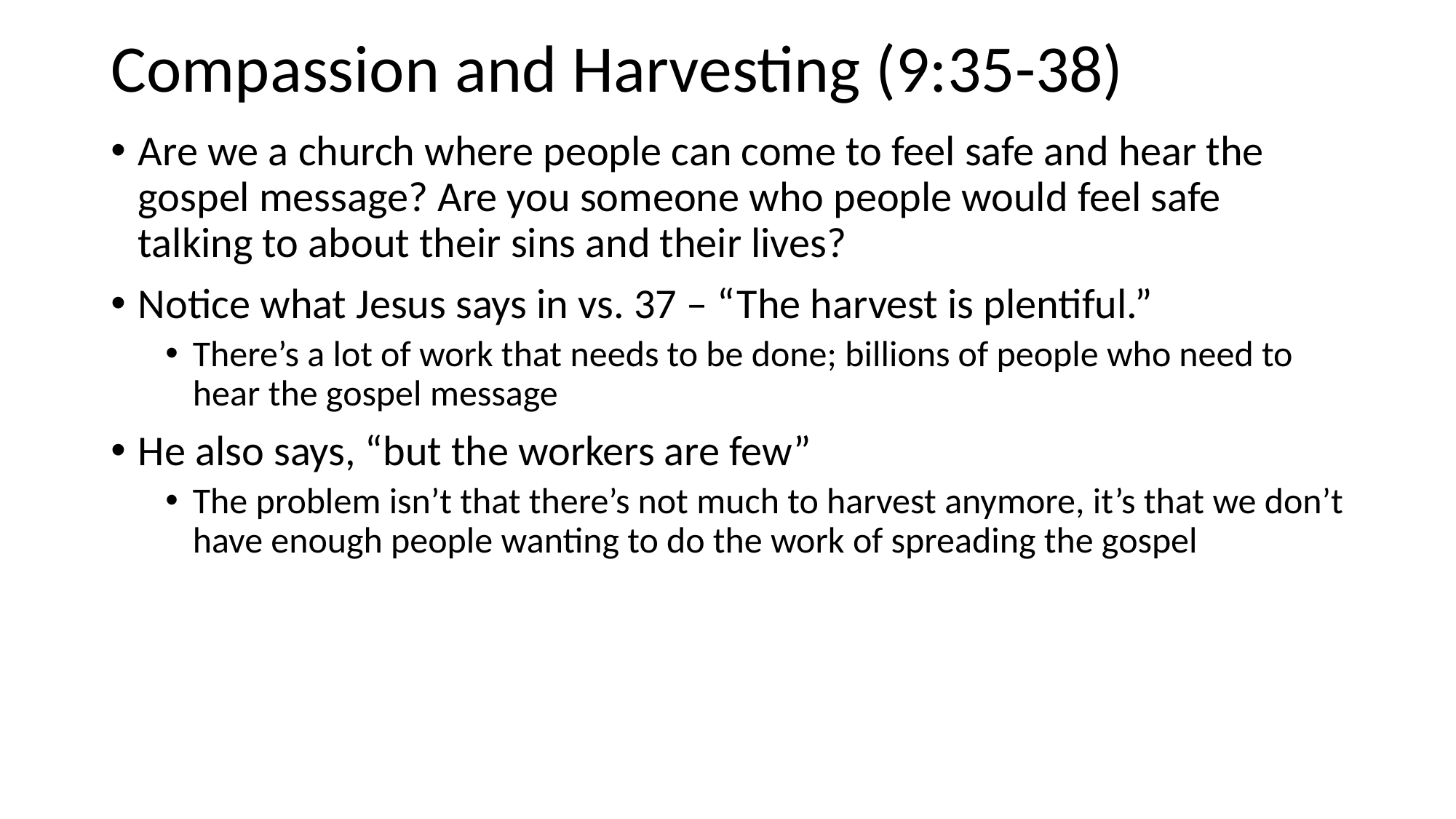

# Compassion and Harvesting (9:35-38)
Are we a church where people can come to feel safe and hear the gospel message? Are you someone who people would feel safe talking to about their sins and their lives?
Notice what Jesus says in vs. 37 – “The harvest is plentiful.”
There’s a lot of work that needs to be done; billions of people who need to hear the gospel message
He also says, “but the workers are few”
The problem isn’t that there’s not much to harvest anymore, it’s that we don’t have enough people wanting to do the work of spreading the gospel